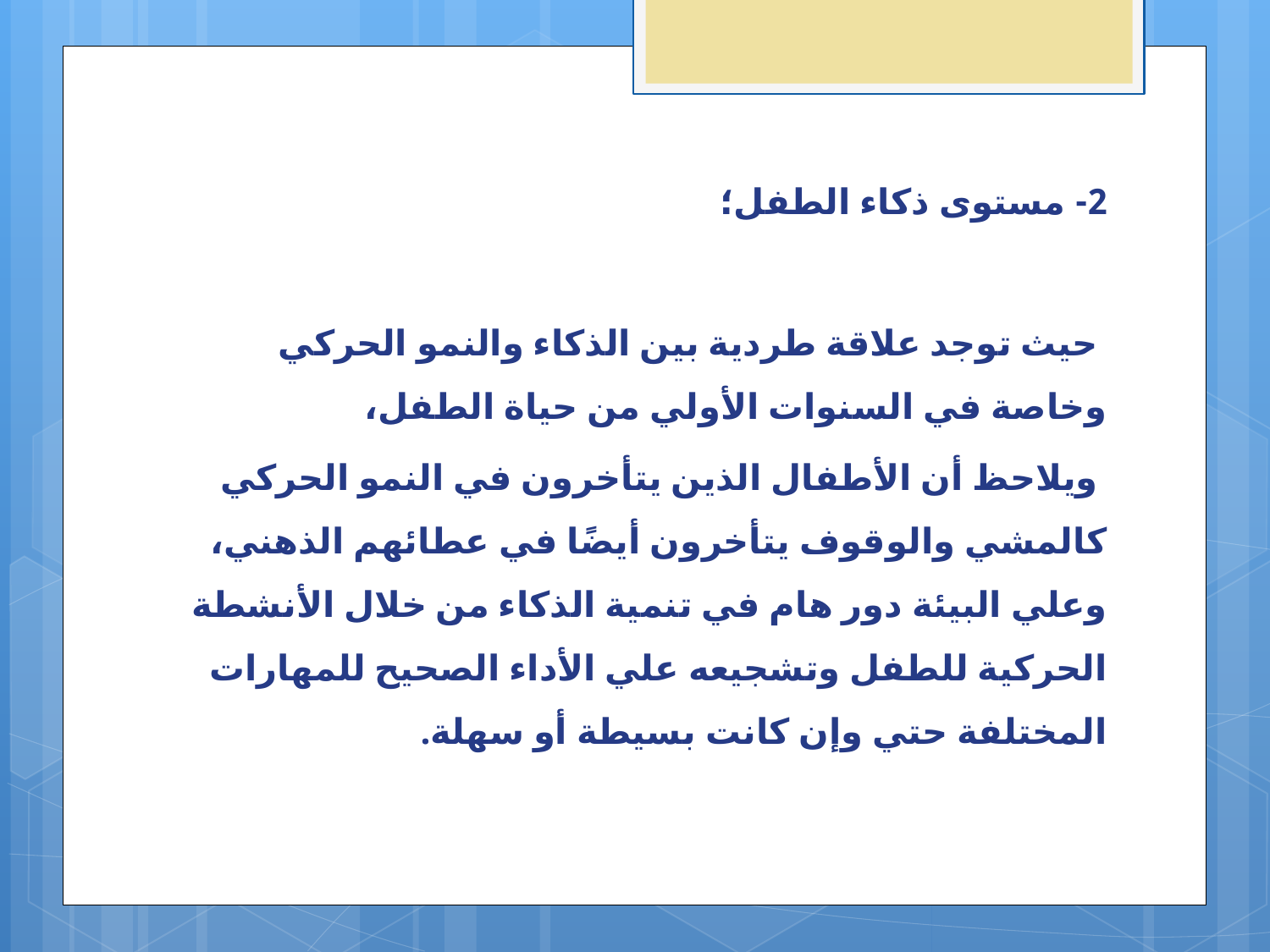

2- مستوى ذكاء الطفل؛

 حيث توجد علاقة طردية بين الذكاء والنمو الحركي وخاصة في السنوات الأولي من حياة الطفل،
 ويلاحظ أن الأطفال الذين يتأخرون في النمو الحركي كالمشي والوقوف يتأخرون أيضًا في عطائهم الذهني، وعلي البيئة دور هام في تنمية الذكاء من خلال الأنشطة الحركية للطفل وتشجيعه علي الأداء الصحيح للمهارات المختلفة حتي وإن كانت بسيطة أو سهلة.